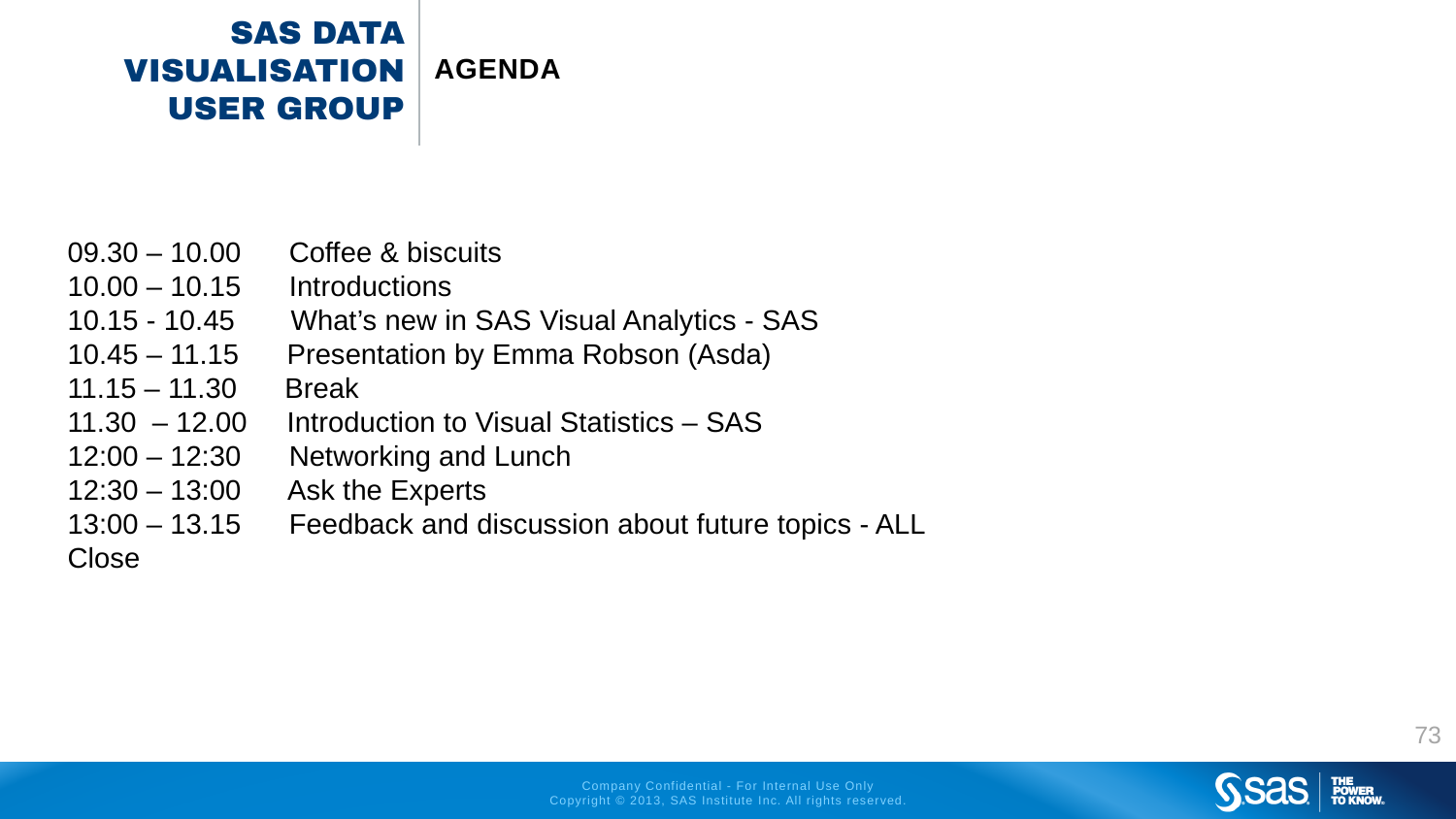

# SaS Data Visualisation user group
Agenda
09.30 – 10.00      Coffee & biscuits
10.00 – 10.15      Introductions
10.15 - 10.45       What’s new in SAS Visual Analytics - SAS
10.45 – 11.15      Presentation by Emma Robson (Asda)
11.15 – 11.30      Break
11.30  – 12.00     Introduction to Visual Statistics – SAS
12:00 – 12:30      Networking and Lunch
12:30 – 13:00      Ask the Experts
13:00 – 13.15      Feedback and discussion about future topics - ALL
Close

73